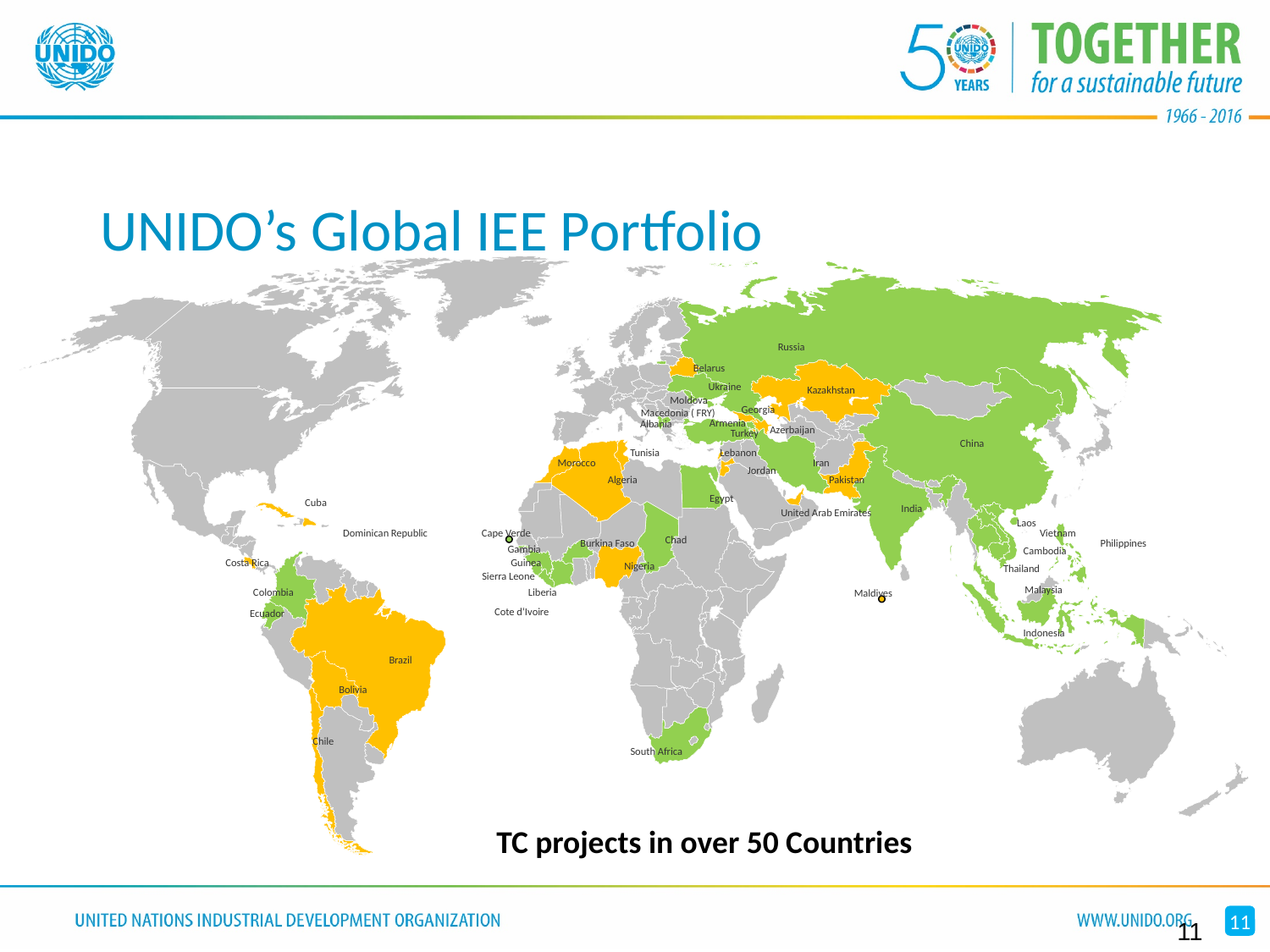

# UNIDO’s Global IEE Portfolio

Russia

Belarus

Ukraine

Kazakhstan

Moldova

Georgia

Macedonia ( FRY)

Armenia

Albania

Azerbaijan
Turkey

China

Tunisia
Lebanon

Morocco
Iran

Jordan

Pakistan

Algeria

Egypt

Cuba

India

United Arab Emirates

Laos

Dominican Republic
Cape Verde
Vietnam

Chad

Burkina Faso
Philippines

Gambia
Cambodia

Costa Rica
Guinea

Nigeria

Thailand

Sierra Leone

Malaysia

Liberia
Colombia
Maldives

Cote d‘Ivoire
Ecuador

Indonesia

Brazil

Bolivia

Chile

South Africa

TC projects in over 50 Countries
11